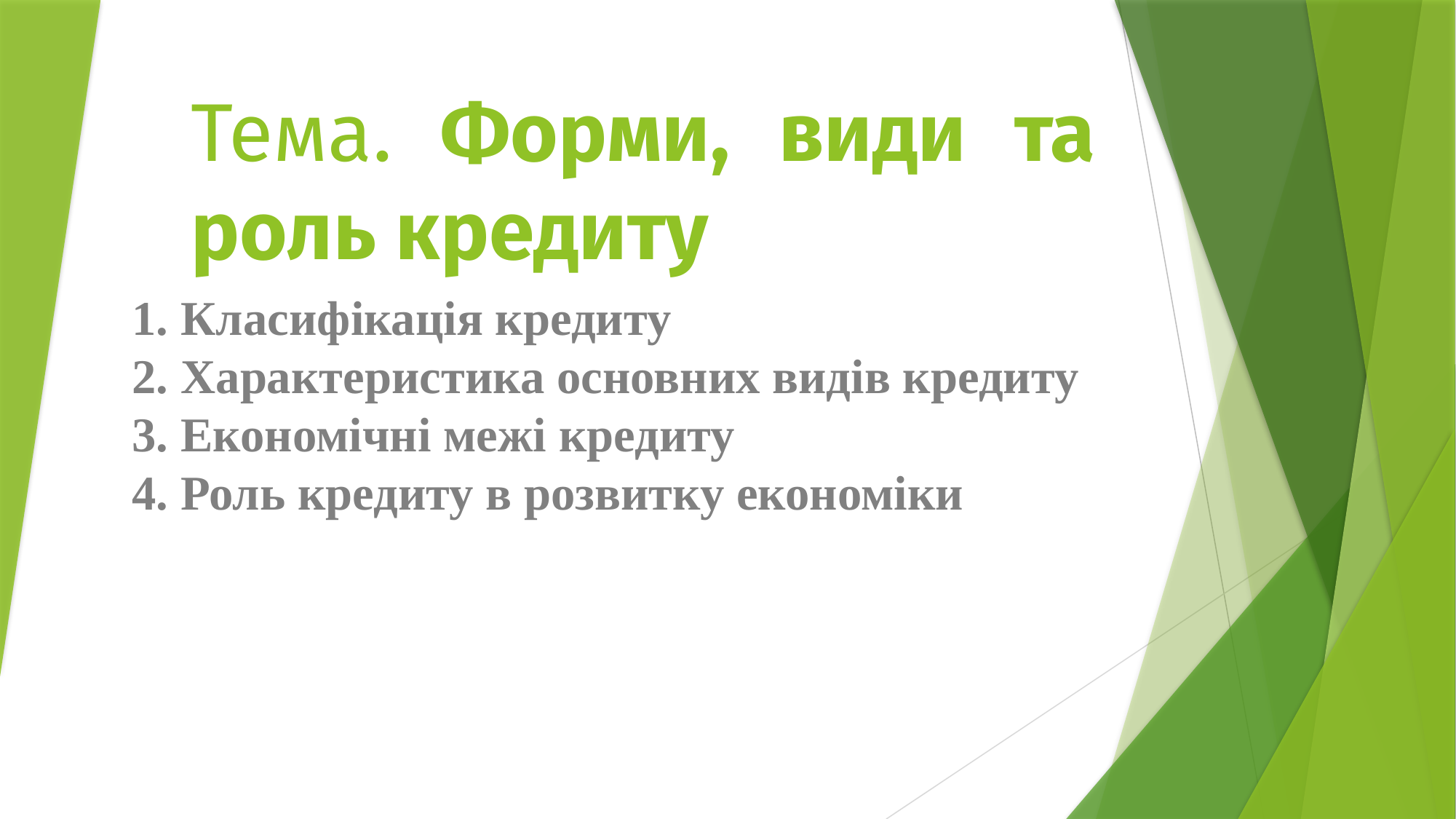

# Тема. Форми, види та роль кредиту
1. Класифікація кредиту
2. Характеристика основних видів кредиту
3. Економічні межі кредиту
4. Роль кредиту в розвитку економіки